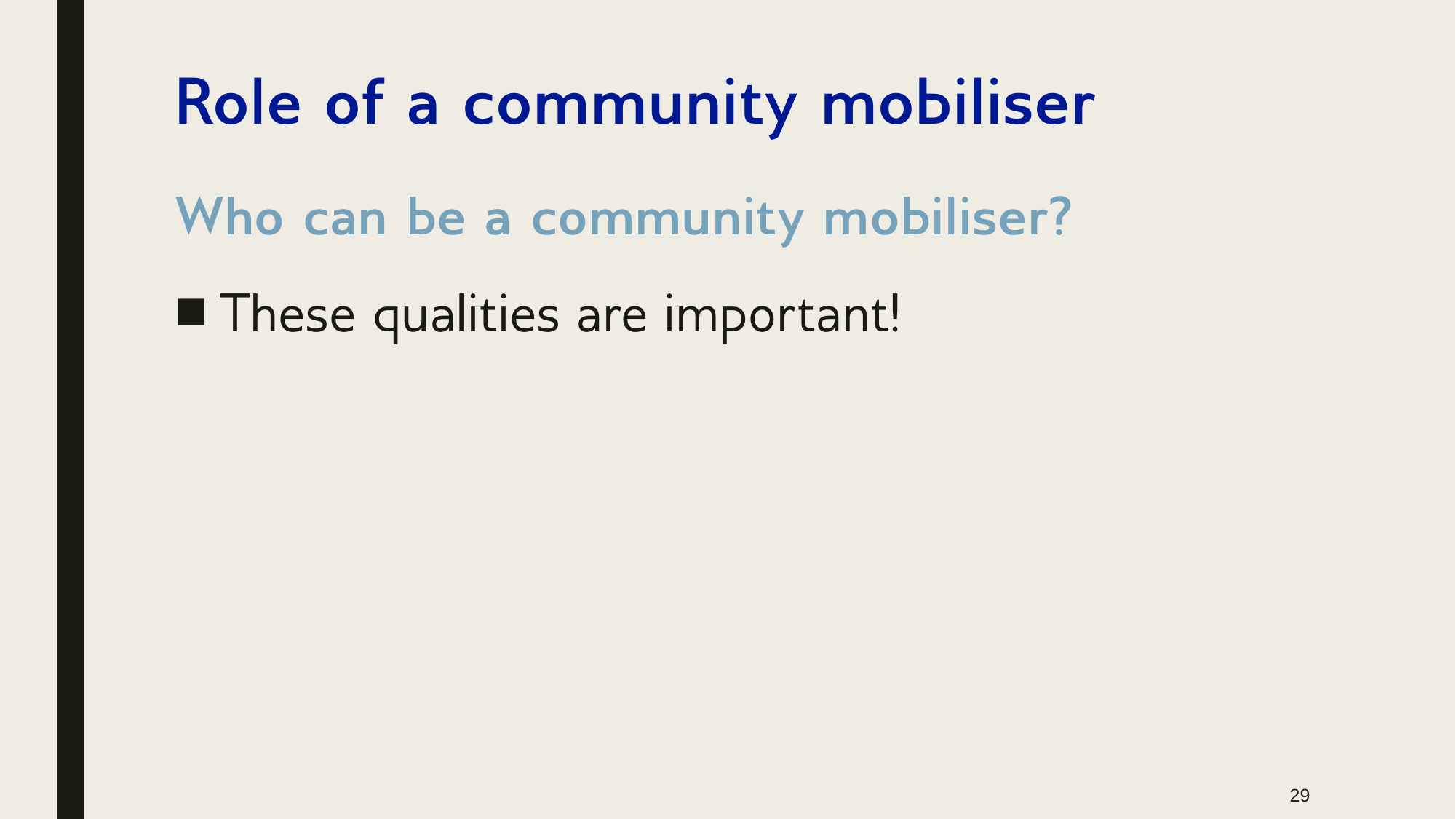

# Role of a community mobiliser
Who can be a community mobiliser?
These qualities are important!
29